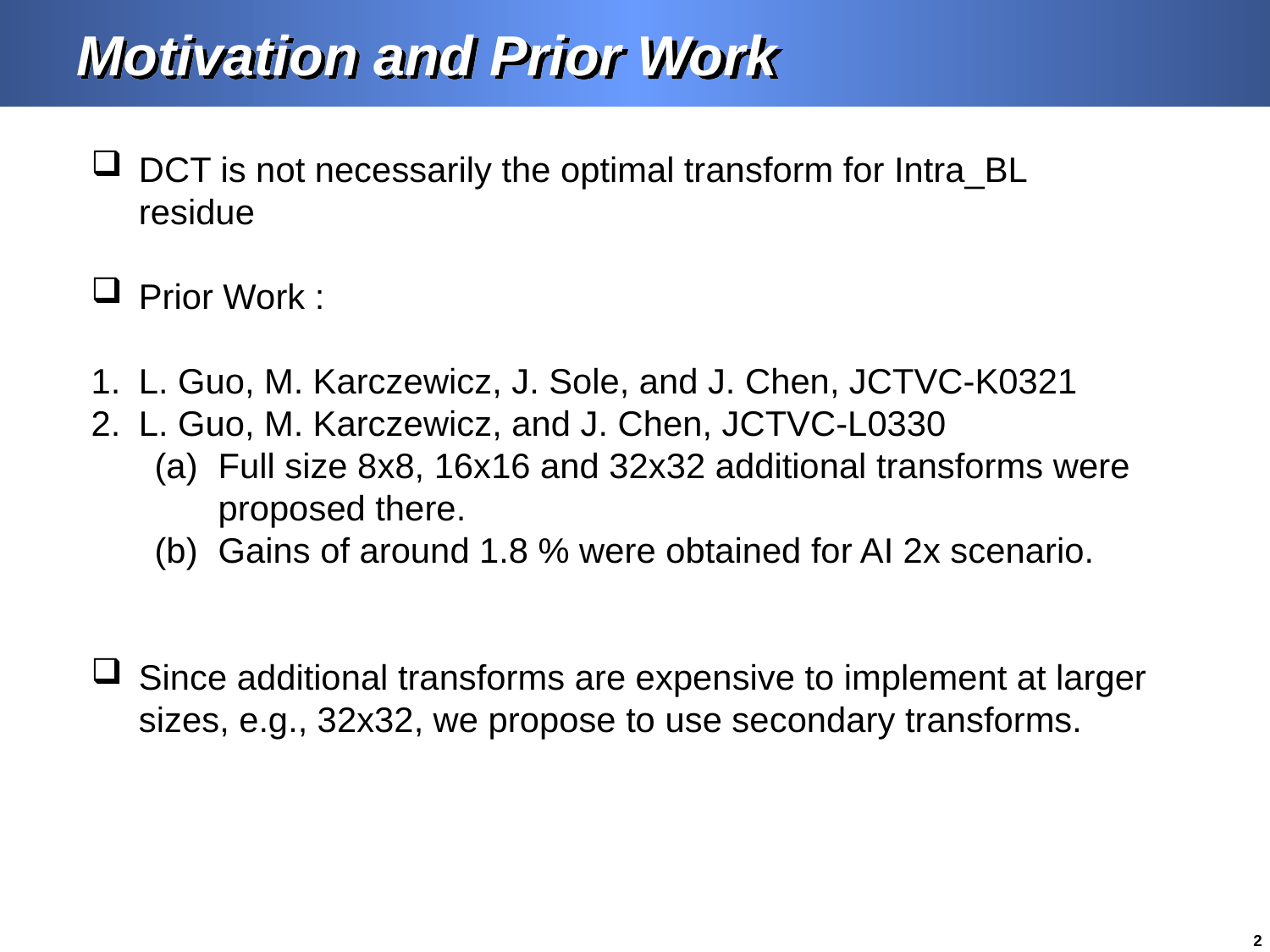

# Motivation and Prior Work

DCT is not necessarily the optimal transform for Intra_BL residue

Prior Work :

L. Guo, M. Karczewicz, J. Sole, and J. Chen, JCTVC-K0321
L. Guo, M. Karczewicz, and J. Chen, JCTVC-L0330
Full size 8x8, 16x16 and 32x32 additional transforms were proposed there.
Gains of around 1.8 % were obtained for AI 2x scenario.

Since additional transforms are expensive to implement at larger sizes, e.g., 32x32, we propose to use secondary transforms.
2